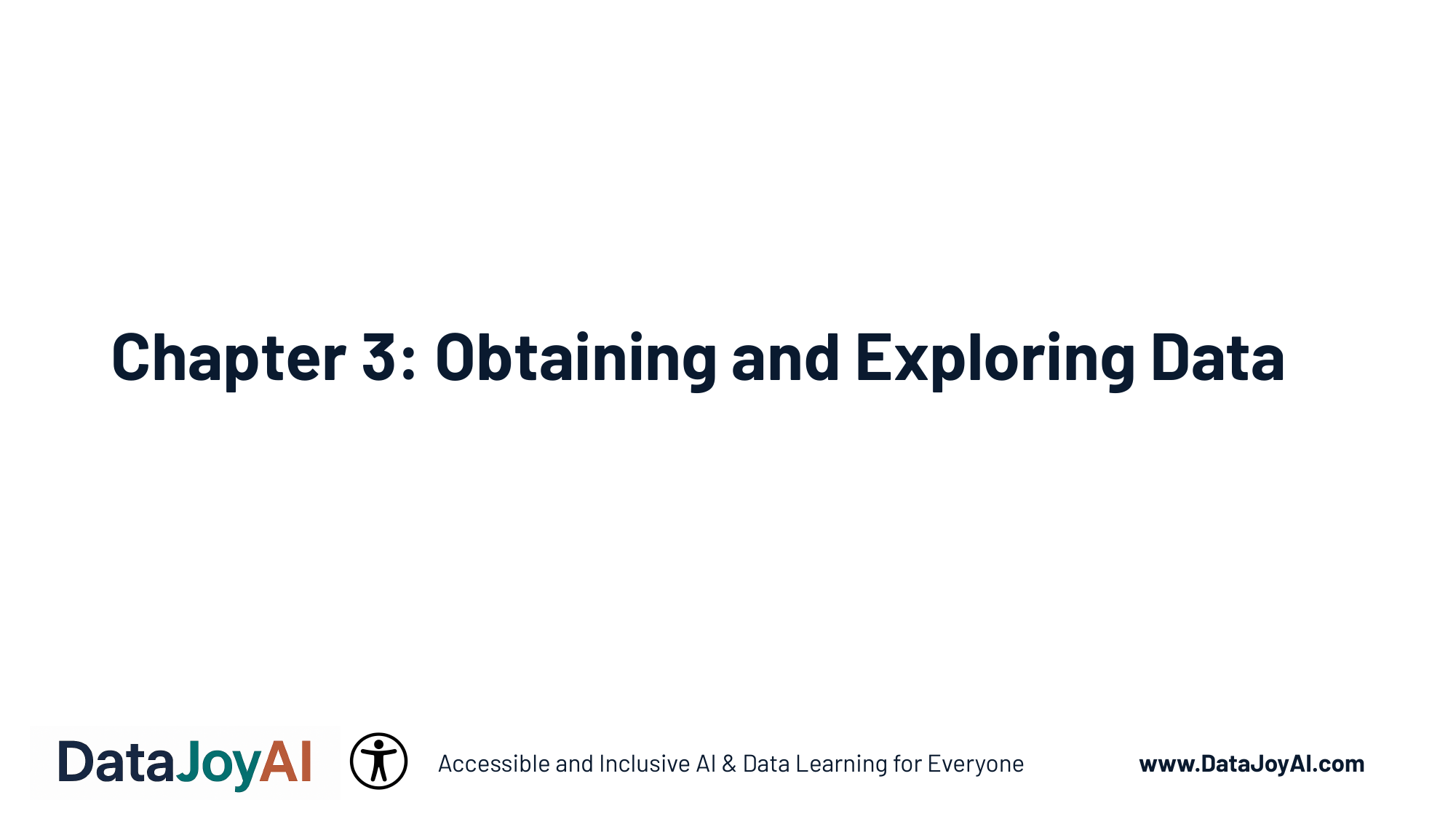

# Chapter 3: Obtaining and Exploring Data